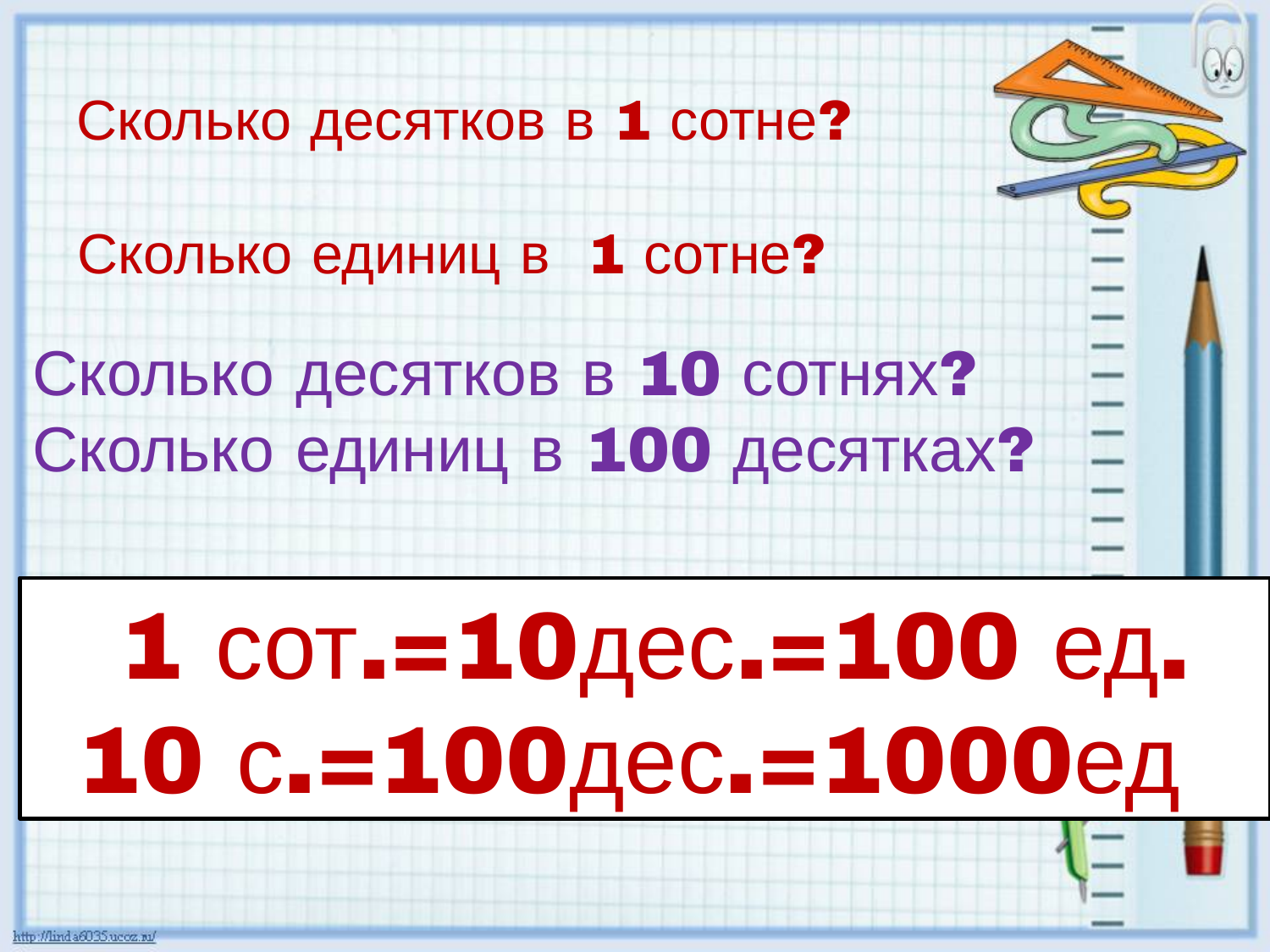

# Сколько десятков в 1 сотне?
Сколько единиц в  1 сотне?
Сколько десятков в 10 сотнях?
Сколько единиц в 100 десятках?
 1 сот.=10дес.=100 ед.
10 с.=100дес.=1000ед